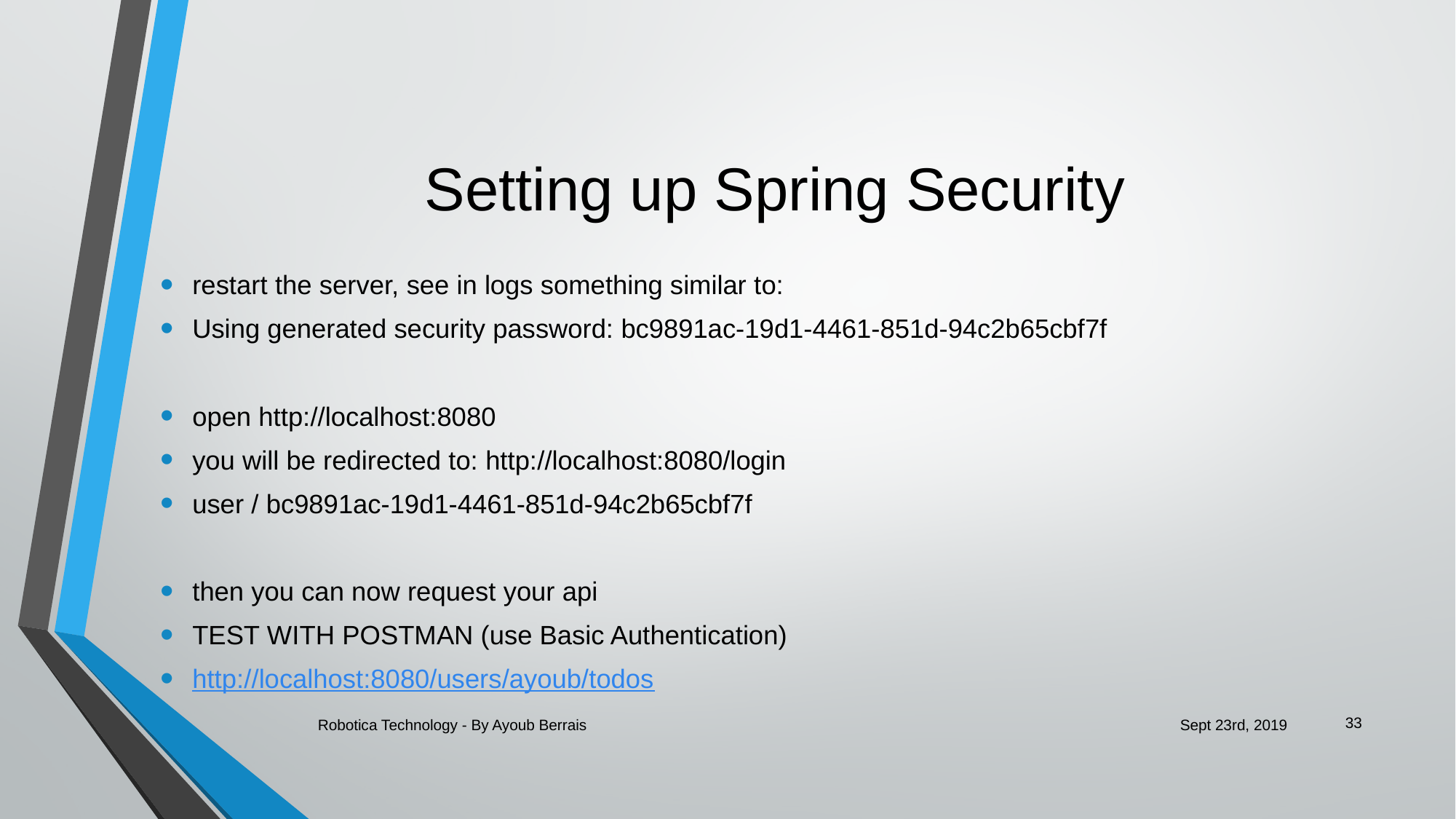

# Setting up Spring Security
restart the server, see in logs something similar to:
Using generated security password: bc9891ac-19d1-4461-851d-94c2b65cbf7f

open http://localhost:8080
you will be redirected to: http://localhost:8080/login
user / bc9891ac-19d1-4461-851d-94c2b65cbf7f

then you can now request your api
TEST WITH POSTMAN (use Basic Authentication)
http://localhost:8080/users/ayoub/todos
33
Robotica Technology - By Ayoub Berrais
Sept 23rd, 2019